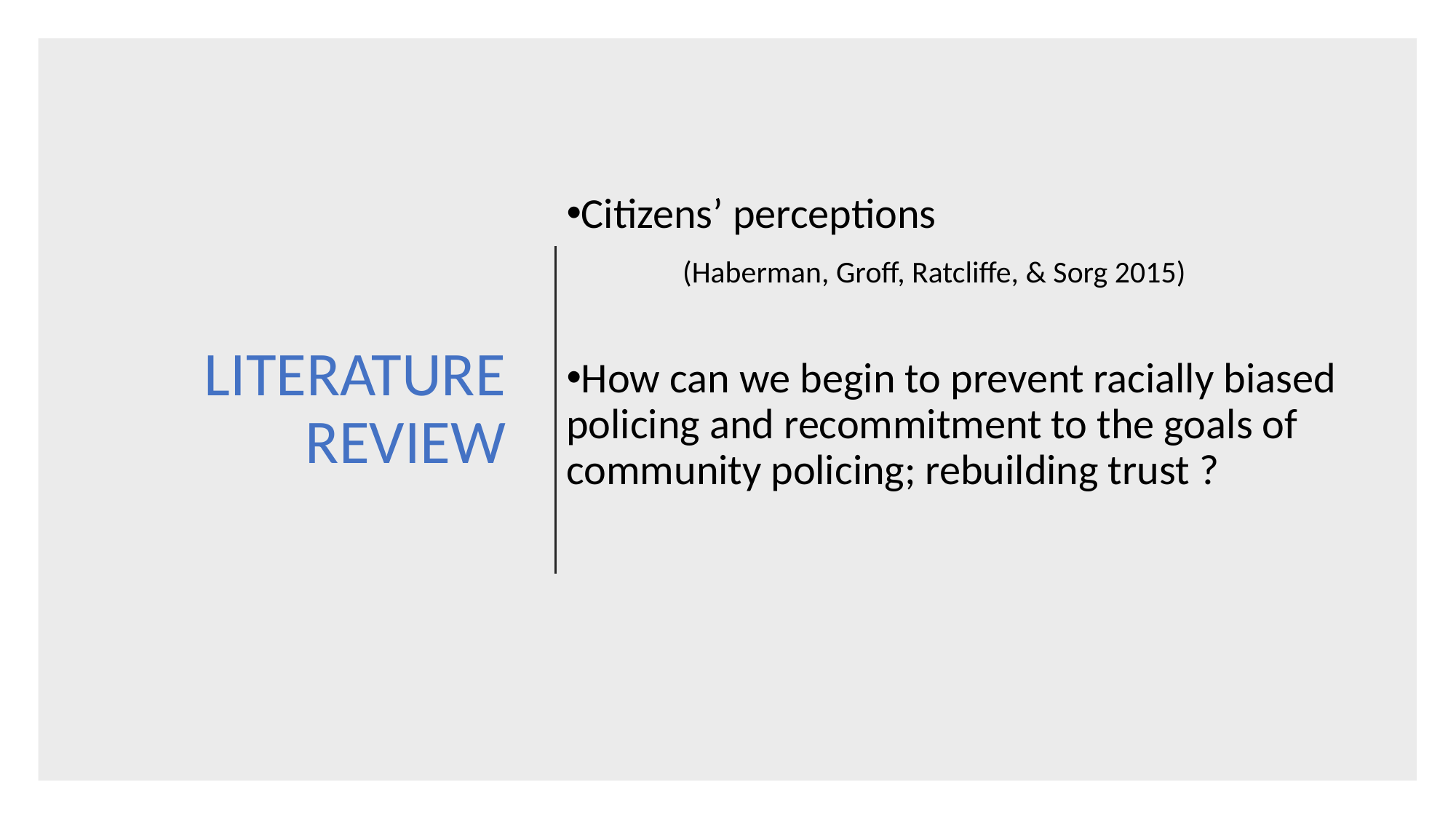

Citizens’ perceptions
	 (Haberman, Groff, Ratcliffe, & Sorg 2015)

How can we begin to prevent racially biased       policing and recommitment to the goals of community policing; rebuilding trust ?

# LITERATURE REVIEW